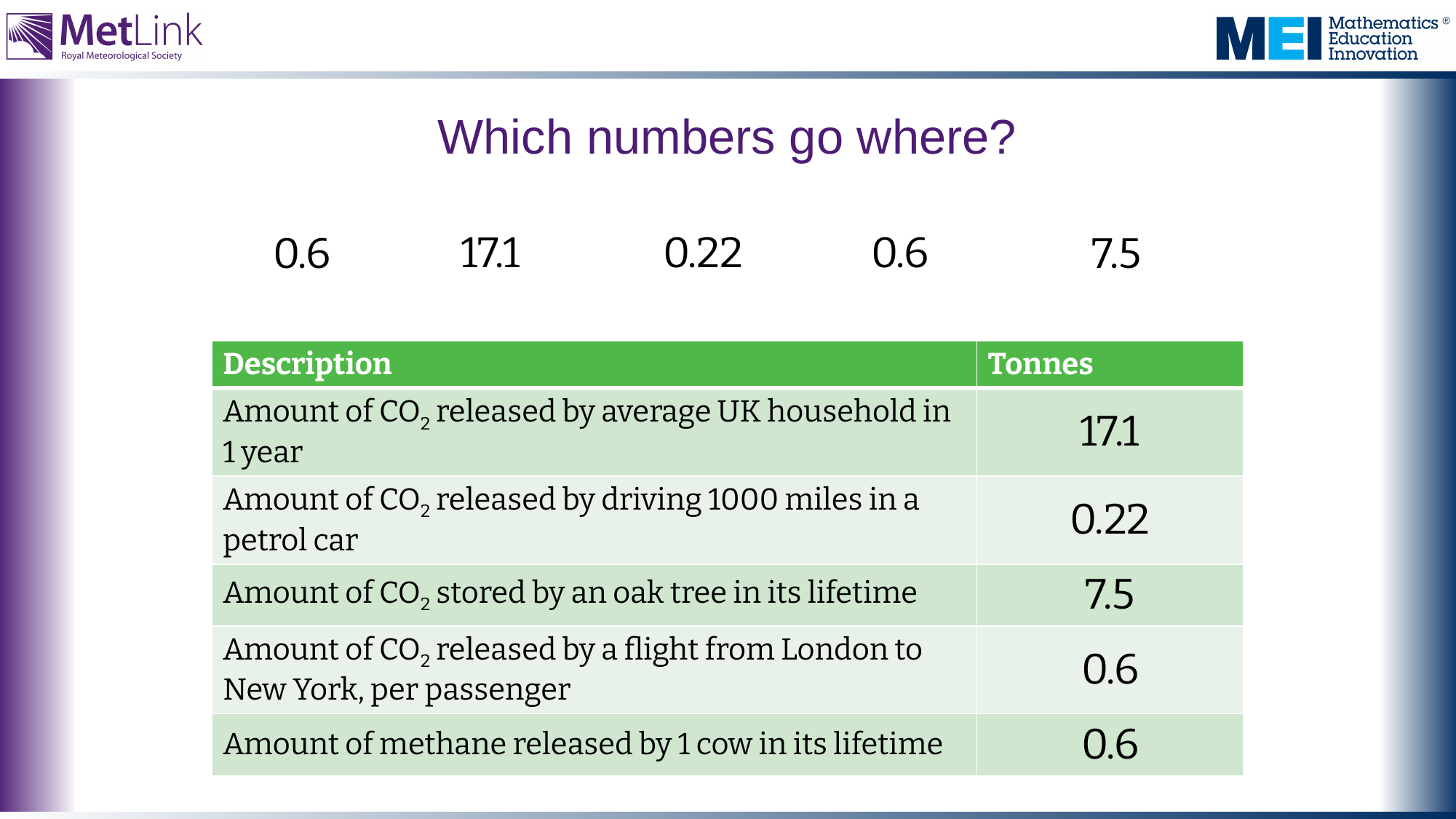

# Which numbers go where?
17.1
0.22
0.6
0.6
7.5
| Description | Tonnes |
| --- | --- |
| Amount of CO2 released by average UK household in 1 year | 17.1 |
| Amount of CO2 released by driving 1000 miles in a petrol car | 0.22 |
| Amount of CO2 stored by an oak tree in its lifetime | 7.5 |
| Amount of CO2 released by a flight from London to New York, per passenger | 0.6 |
| Amount of methane released by 1 cow in its lifetime | 0.6 |